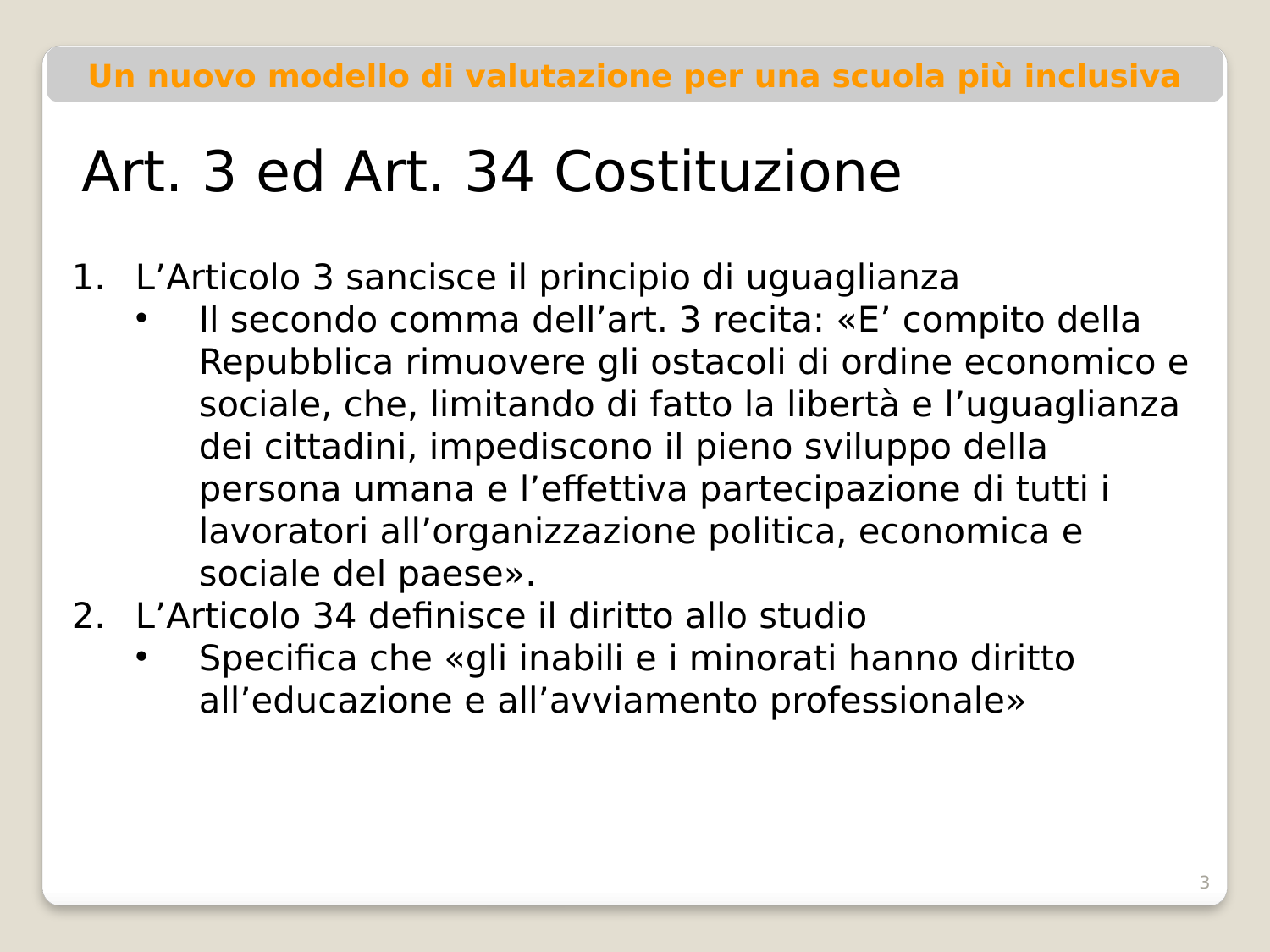

Un nuovo modello di valutazione per una scuola più inclusiva
Art. 3 ed Art. 34 Costituzione
L’Articolo 3 sancisce il principio di uguaglianza
Il secondo comma dell’art. 3 recita: «E’ compito della Repubblica rimuovere gli ostacoli di ordine economico e sociale, che, limitando di fatto la libertà e l’uguaglianza dei cittadini, impediscono il pieno sviluppo della persona umana e l’effettiva partecipazione di tutti i lavoratori all’organizzazione politica, economica e sociale del paese».
L’Articolo 34 definisce il diritto allo studio
Specifica che «gli inabili e i minorati hanno diritto all’educazione e all’avviamento professionale»

3